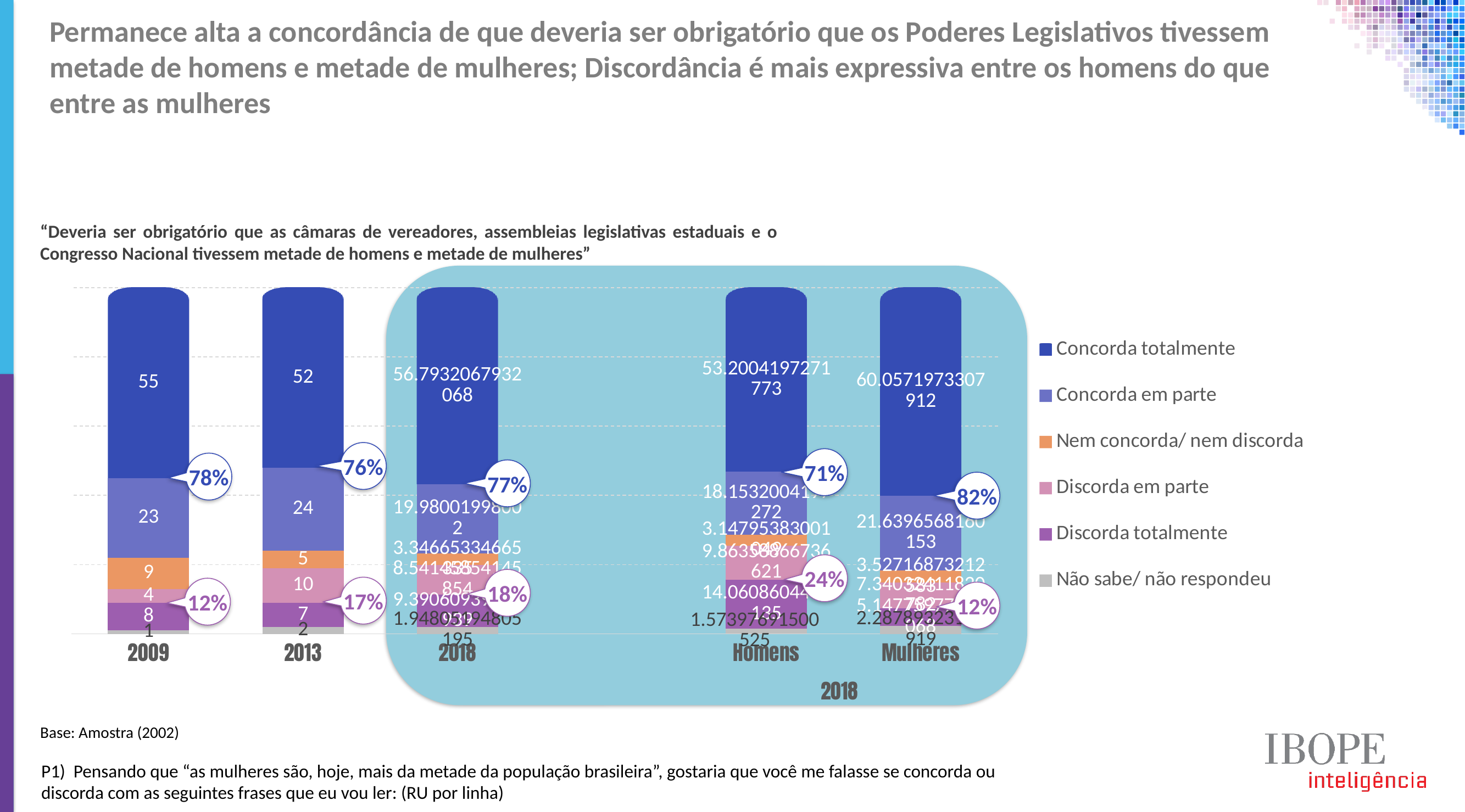

Permanece alta a concordância de que deveria ser obrigatório que os Poderes Legislativos tivessem metade de homens e metade de mulheres; Discordância é mais expressiva entre os homens do que entre as mulheres
“Deveria ser obrigatório que as câmaras de vereadores, assembleias legislativas estaduais e o Congresso Nacional tivessem metade de homens e metade de mulheres”

### Chart

| Category | Concorda totalmente | Concorda em parte | Nem concorda/ nem discorda | Discorda em parte | Discorda totalmente | Não sabe/ não respondeu |
|---|---|---|---|---|---|---|
| 2009 | 55.0 | 23.0 | 9.0 | 4.0 | 8.0 | 1.0 |
| 2013 | 52.0 | 24.0 | 5.0 | 10.0 | 7.0 | 2.0 |
| 2018 | 56.7932067932068 | 19.980019980019982 | 3.3466533466533464 | 8.54145854145854 | 9.39060939060939 | 1.948051948051948 |
|  | None | None | None | None | None | None |
| Homens | 53.20041972717734 | 18.153200419727177 | 3.147953830010493 | 9.863588667366212 | 14.060860440713535 | 1.5739769150052465 |
| Mulheres | 60.05719733079123 | 21.63965681601525 | 3.5271687321258343 | 7.340324118207817 | 5.147759771210677 | 2.2878932316491896 |
76%
71%
78%
77%
82%
24%
18%
17%
12%
12%
2018
Base: Amostra (2002)
P1)  Pensando que “as mulheres são, hoje, mais da metade da população brasileira”, gostaria que você me falasse se concorda ou discorda com as seguintes frases que eu vou ler: (RU por linha)